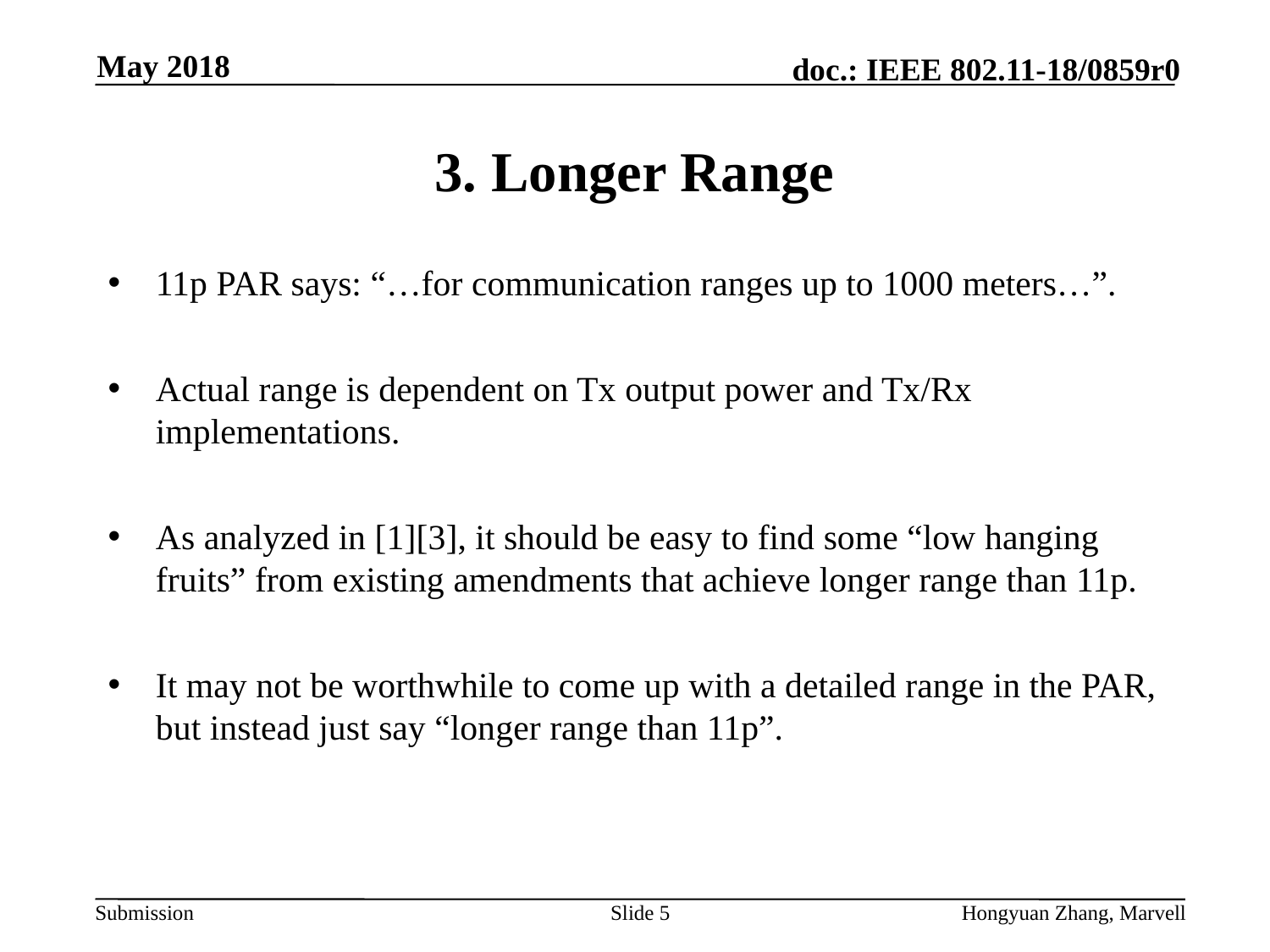

May 2018
# 3. Longer Range
11p PAR says: “…for communication ranges up to 1000 meters…”.

Actual range is dependent on Tx output power and Tx/Rx implementations.

As analyzed in [1][3], it should be easy to find some “low hanging fruits” from existing amendments that achieve longer range than 11p.

It may not be worthwhile to come up with a detailed range in the PAR, but instead just say “longer range than 11p”.
Slide 5
Hongyuan Zhang, Marvell